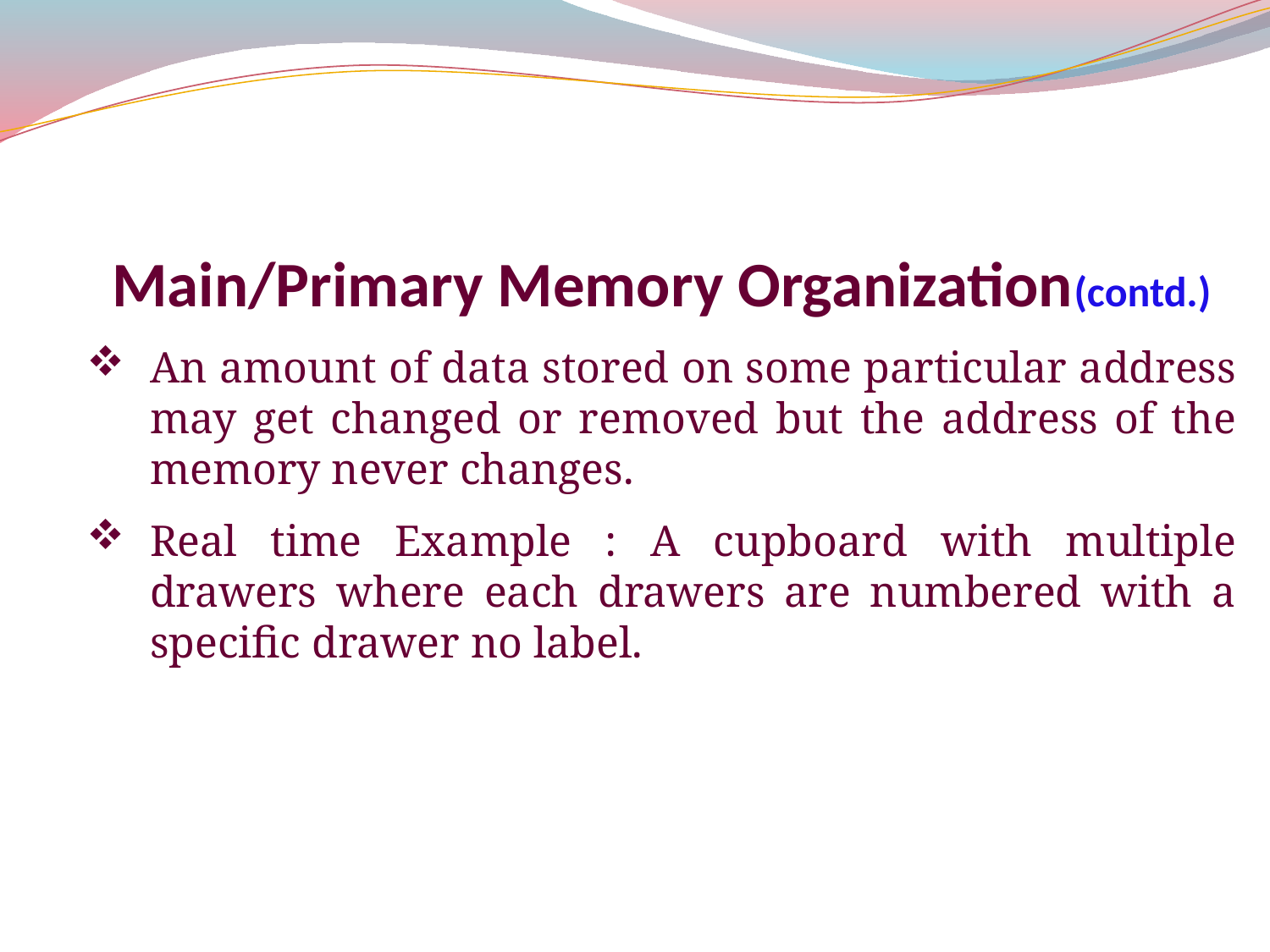

Main/Primary Memory Organization(contd.)
An amount of data stored on some particular address may get changed or removed but the address of the memory never changes.
Real time Example : A cupboard with multiple drawers where each drawers are numbered with a specific drawer no label.